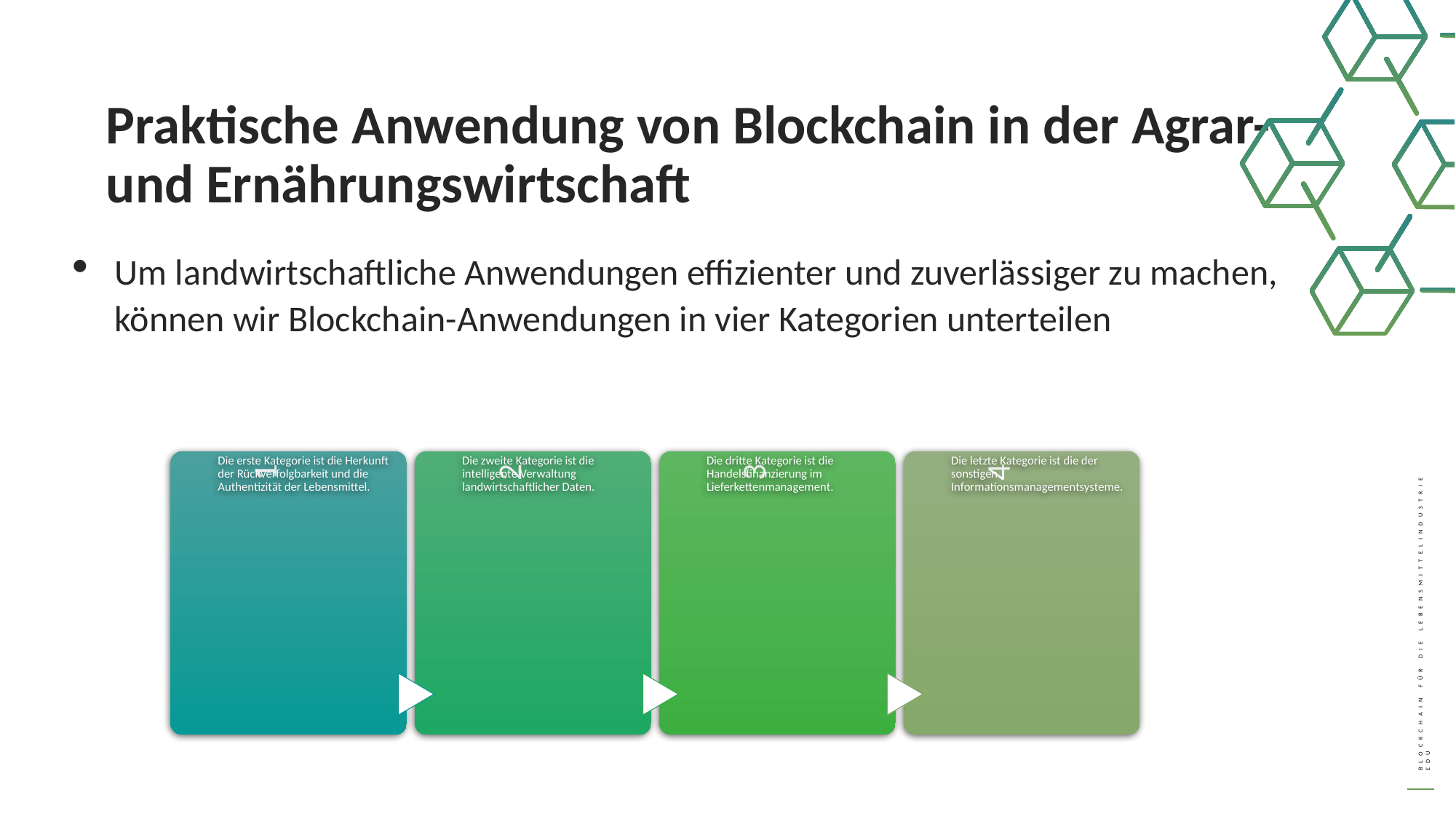

Praktische Anwendung von Blockchain in der Agrar- und Ernährungswirtschaft
Um landwirtschaftliche Anwendungen effizienter und zuverlässiger zu machen, können wir Blockchain-Anwendungen in vier Kategorien unterteilen
1
Die erste Kategorie ist die Herkunft der Rückverfolgbarkeit und die Authentizität der Lebensmittel.
2
Die zweite Kategorie ist die intelligente Verwaltung landwirtschaftlicher Daten.
3
Die dritte Kategorie ist die Handelsfinanzierung im Lieferkettenmanagement.
4
Die letzte Kategorie ist die der sonstigen Informationsmanagementsysteme.